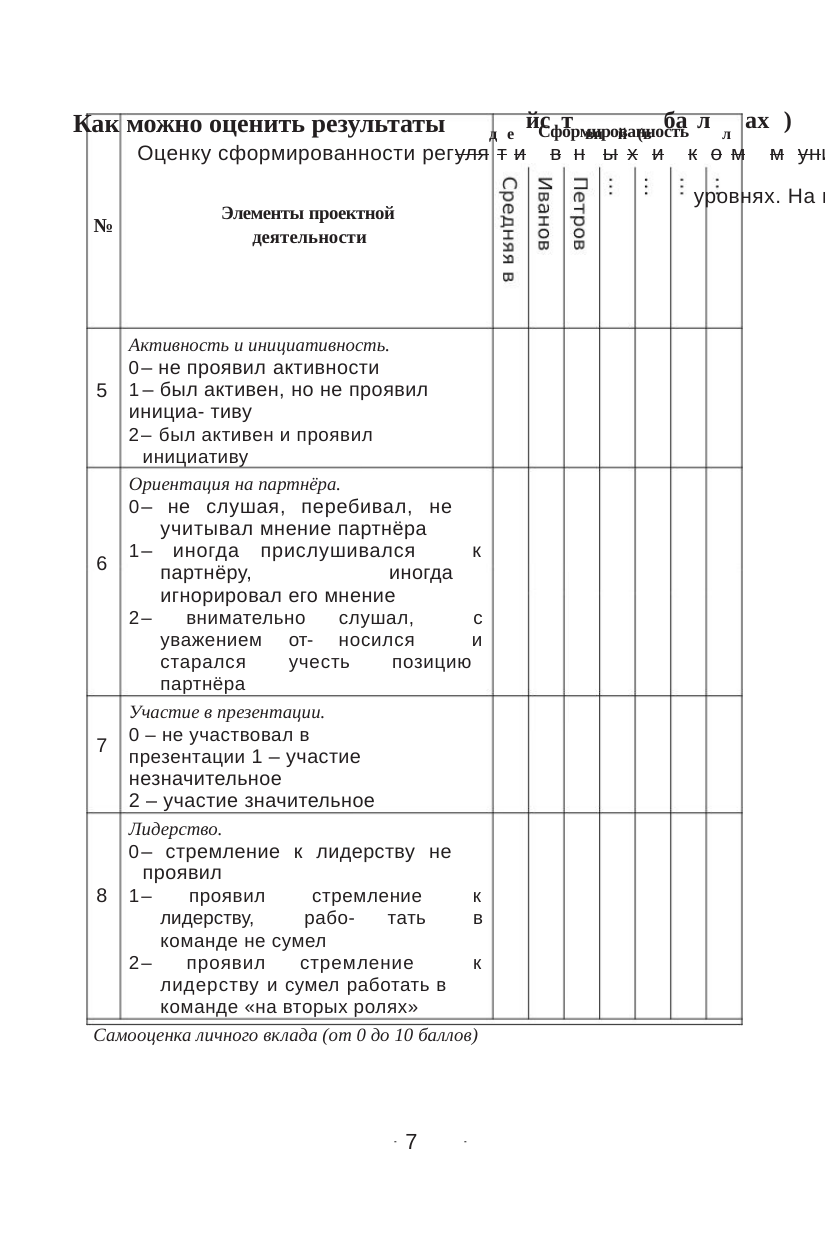

Как можно оценить результаты

Сформированность
Оценку сформированности регулядтеийсвтнвиыйх(вибаклолмахм) уникативных действий можно провести на индивидуальном и групповом
уровнях. На индивидуальном уровне для сопоставления результатов мож-
Элементы проектной
но использовать показатели достижения базового и
повышенного уровней для учащихся на начало 5-го
№
деятельности
класса, предложенные сотруд-
никами РАО (Г. С.
Ковалёва и др.). Следует помнить, что более пока- зательно не
сравнение с эталоном, а динамика личных достижений каж- дого
учащегося, которую можно будет получить в последующей работе с
детьми.
Активность и инициативность.
0– не проявил активности
1– был активен, но не проявил
инициа- тиву
5
Критериями достижения базового уровня служат:
2– был активен и проявил
1)получение как минимум 1 балла по всем позициям
регулятив- ных действий, кроме любой одной (т. е.
получение за регулятивные действия как минимум 3
баллов из 10 возможных, при этом одна любая из
четырёх оцениваемых позиций, и не больше, может
иметь оценку «0»),
2)получение как минимум 1 балла по всем
позициям коммуни- кативных действий, кроме любой
одной (т. е. получение за коммуни-
инициативу
Ориентация на партнёра.
0– не слушая, перебивал, не
учитывал мнение партнёра
1– иногда прислушивался
партнёру, иногда
игнорировал его мнение
внимательно слушал,
уважением от- носился
к
6
2–
с
и
старался
партнёра
учесть
позицию
кативные действия как минимум
возможных, при этом
3
баллов из
8
Участие в презентации.
0 – не участвовал в
презентации 1 – участие
незначительное
одна любая из четырёх оцениваемых позиций, и не
больше, может иметь оценку «0»).
7
8
2 – участие значительное
Критериями
достижения
повышенного
уровня
являются следую- щие:
Лидерство.
0– стремление к лидерству не
проявил
1) по всем оцениваемым позициям получен 1 балл
или более (т. е. у учащегося нет ни одной оценки «0»
ни по одной из позиций),
2) за регулятивные действия получено не менее 8
баллов (из 10
возможных),
1–
2–
проявил
лидерству,
команде не сумел
проявил стремление
лидерству и сумел работать в
команде «на вторых ролях»
стремление
рабо- тать
к
в
к
3) за коммуникативные действия получено не менее
6 баллов (из 8 возможных).
Самооценка личного вклада (от 0 до 10 баллов)
Таким образом, все учащиеся, достигшие
повышенного уровня, гарантированно достигают и
7
7